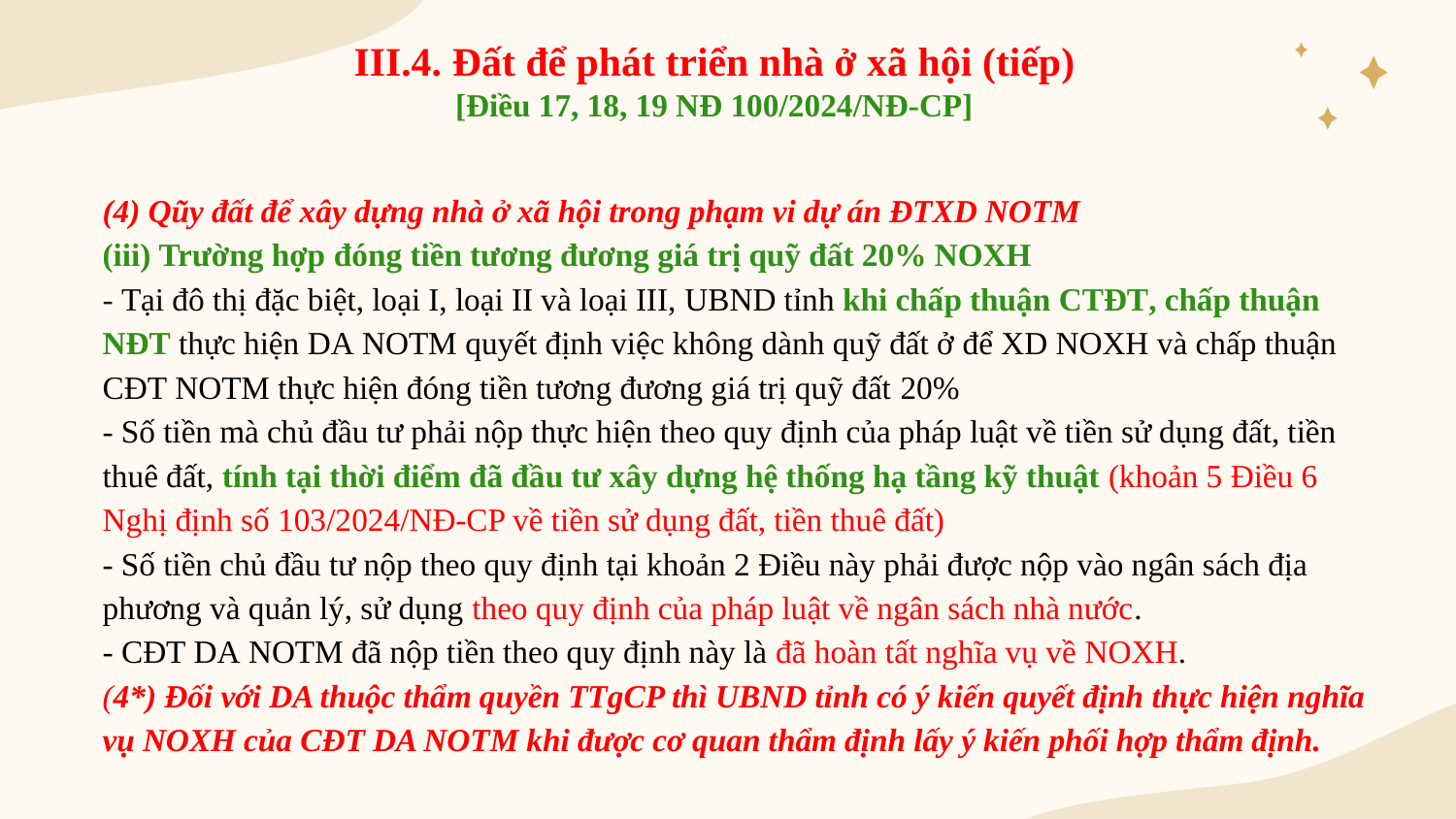

III.4. Đất để phát triển nhà ở xã hội (tiếp)
[Điều 17, 18, 19 NĐ 100/2024/NĐ-CP]

# (4) Qũy đất để xây dựng nhà ở xã hội trong phạm vi dự án ĐTXD NOTM (iii) Trường hợp đóng tiền tương đương giá trị quỹ đất 20% NOXH - Tại đô thị đặc biệt, loại I, loại II và loại III, UBND tỉnh khi chấp thuận CTĐT, chấp thuận NĐT thực hiện DA NOTM quyết định việc không dành quỹ đất ở để XD NOXH và chấp thuận CĐT NOTM thực hiện đóng tiền tương đương giá trị quỹ đất 20% - Số tiền mà chủ đầu tư phải nộp thực hiện theo quy định của pháp luật về tiền sử dụng đất, tiền thuê đất, tính tại thời điểm đã đầu tư xây dựng hệ thống hạ tầng kỹ thuật (khoản 5 Điều 6 Nghị định số 103/2024/NĐ-CP về tiền sử dụng đất, tiền thuê đất) - Số tiền chủ đầu tư nộp theo quy định tại khoản 2 Điều này phải được nộp vào ngân sách địa phương và quản lý, sử dụng theo quy định của pháp luật về ngân sách nhà nước. - CĐT DA NOTM đã nộp tiền theo quy định này là đã hoàn tất nghĩa vụ về NOXH. (4*) Đối với DA thuộc thẩm quyền TTgCP thì UBND tỉnh có ý kiến quyết định thực hiện nghĩa vụ NOXH của CĐT DA NOTM khi được cơ quan thẩm định lấy ý kiến phối hợp thẩm định.